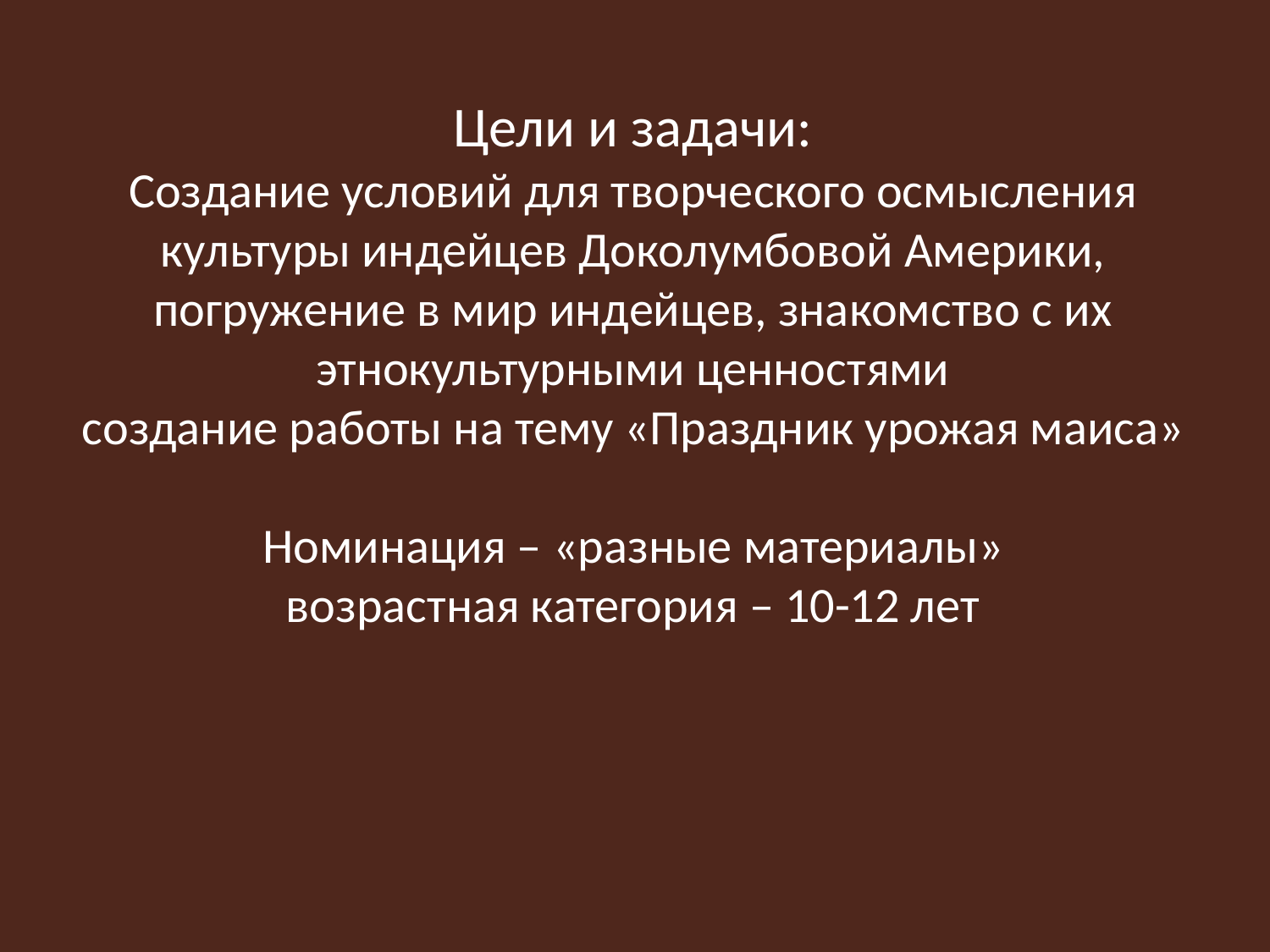

# Цели и задачи: Создание условий для творческого осмысления культуры индейцев Доколумбовой Америки, погружение в мир индейцев, знакомство с их этнокультурными ценностями создание работы на тему «Праздник урожая маиса» Номинация – «разные материалы» возрастная категория – 10-12 лет